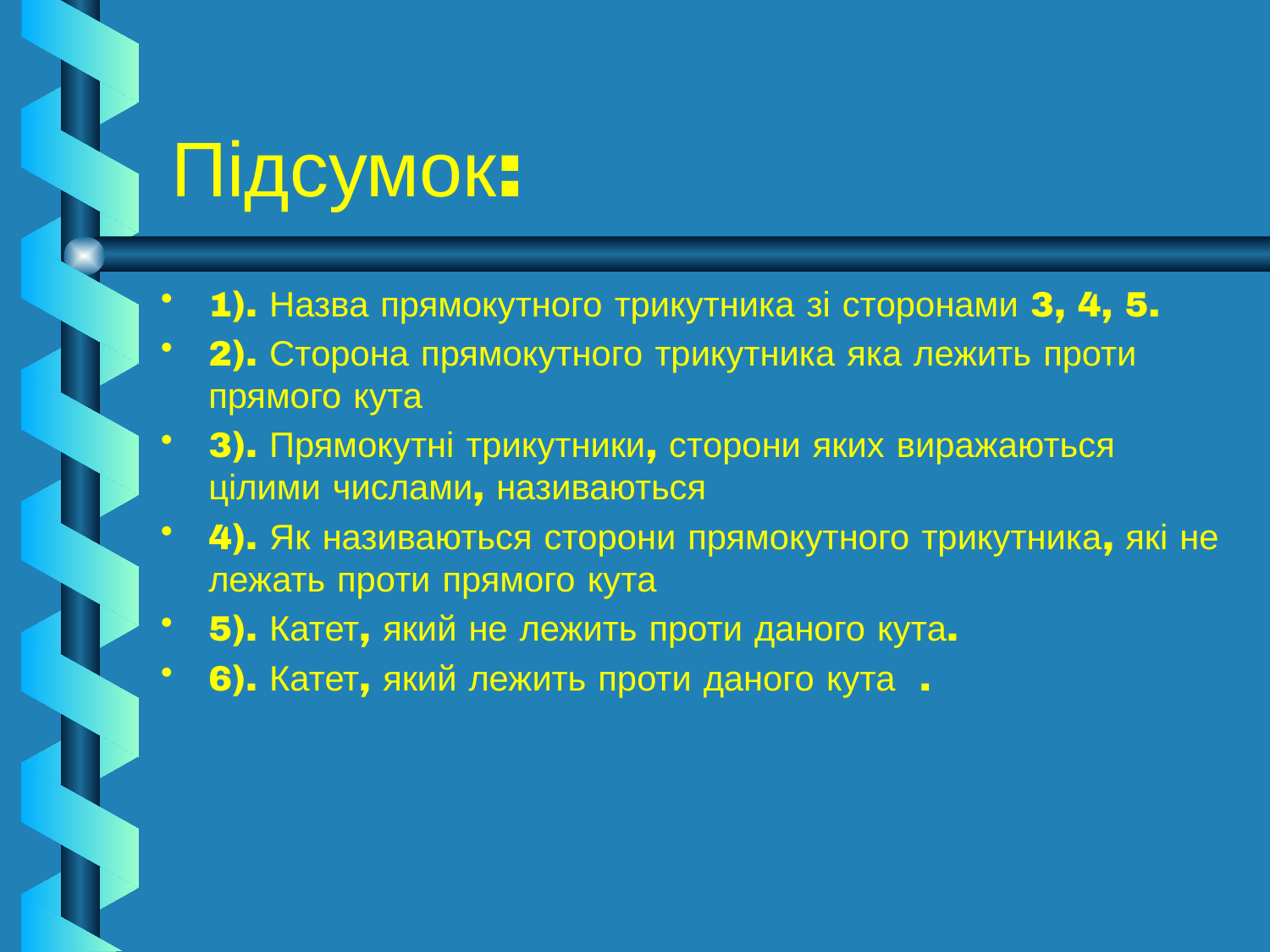

# Підсумок:
1). Назва прямокутного трикутника зі сторонами 3, 4, 5.
2). Сторона прямокутного трикутника яка лежить проти прямого кута
3). Прямокутні трикутники, сторони яких виражаються цілими числами, називаються
4). Як називаються сторони прямокутного трикутника, які не лежать проти прямого кута
5). Катет, який не лежить проти даного кута.
6). Катет, який лежить проти даного кута  .